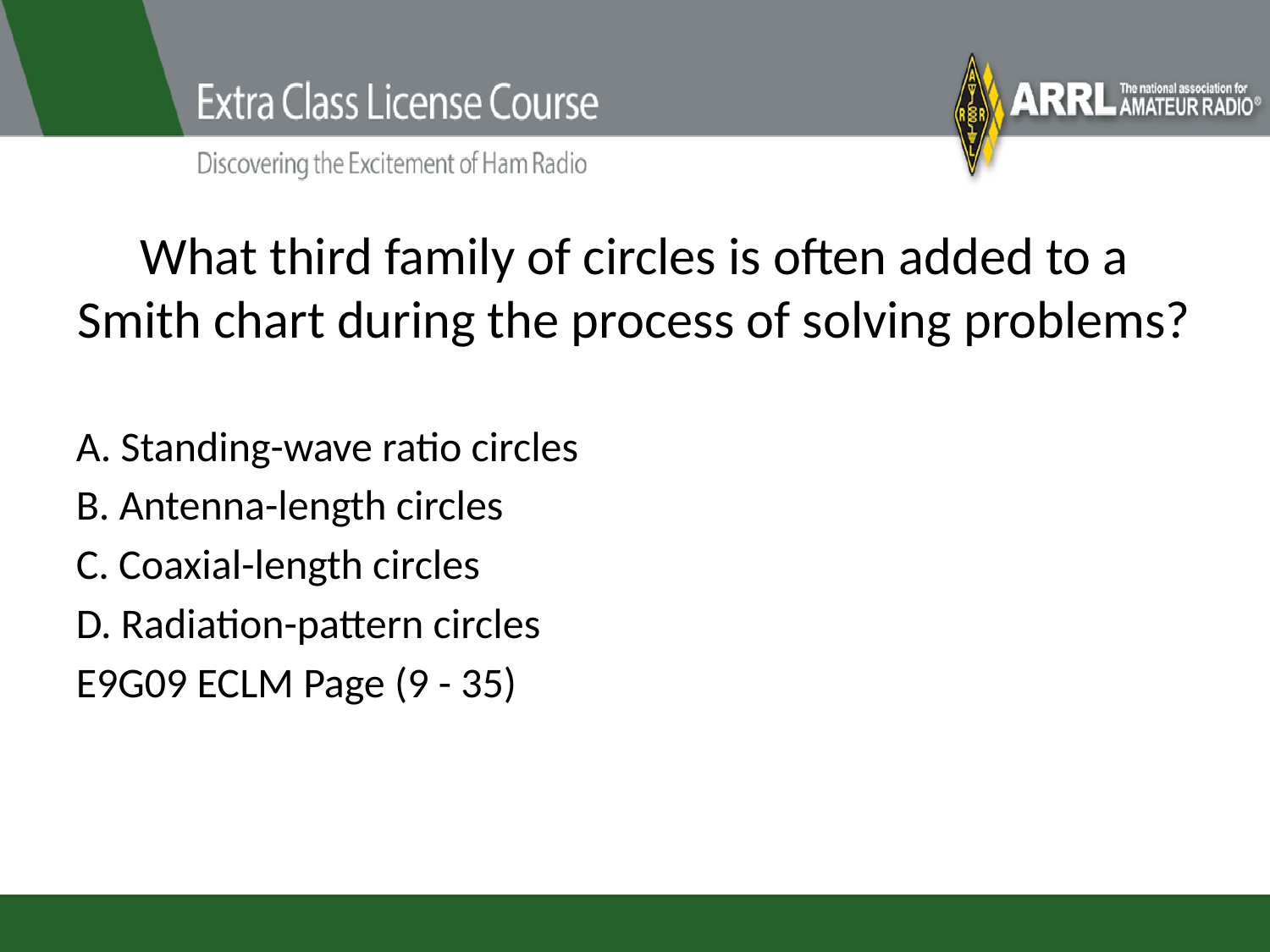

# What third family of circles is often added to a Smith chart during the process of solving problems?
A. Standing-wave ratio circles
B. Antenna-length circles
C. Coaxial-length circles
D. Radiation-pattern circles
E9G09 ECLM Page (9 - 35)